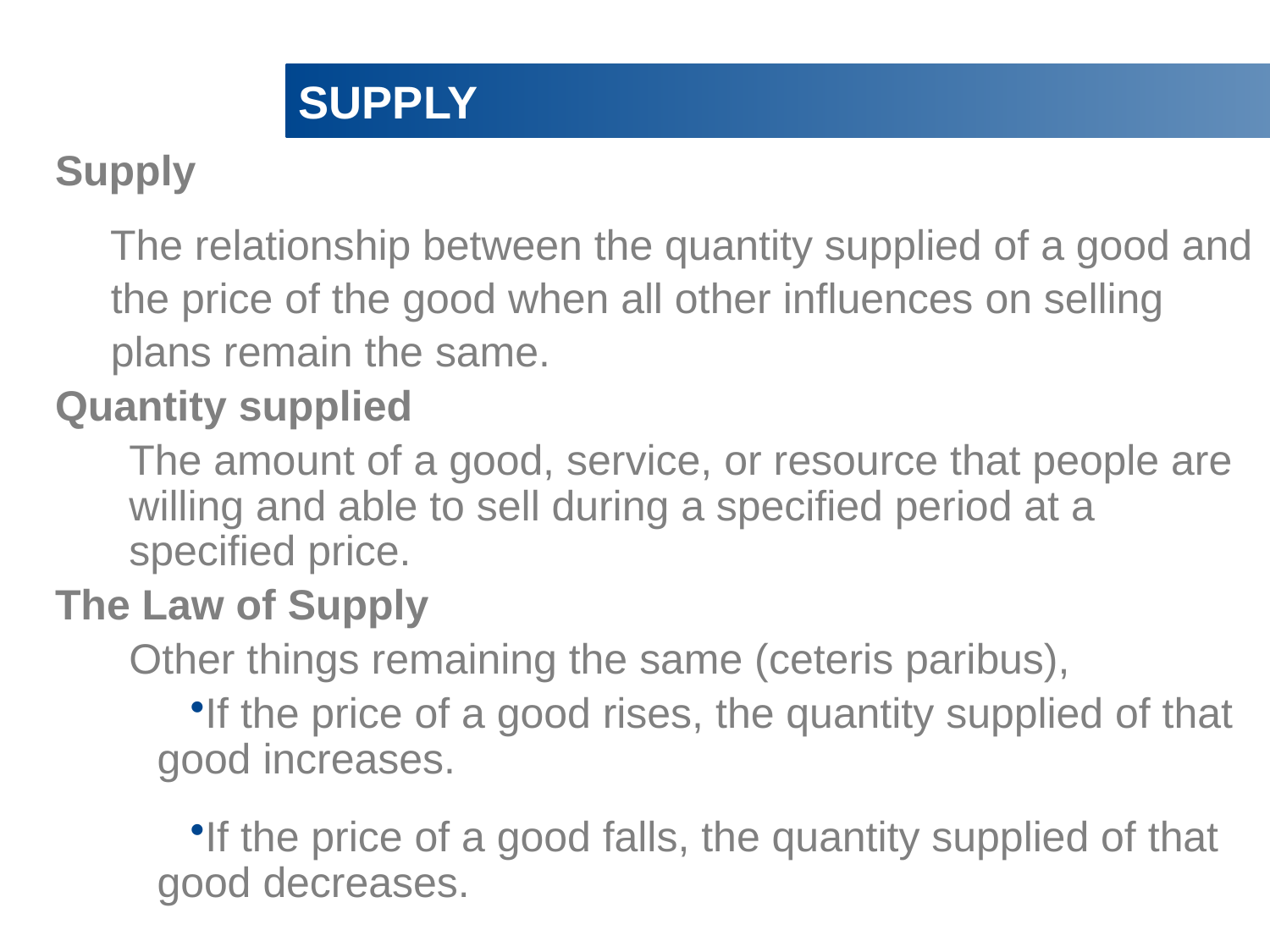

# SUPPLY
Supply
The relationship between the quantity supplied of a good and the price of the good when all other influences on selling plans remain the same.
Quantity supplied
	The amount of a good, service, or resource that people are willing and able to sell during a specified period at a specified price.
The Law of Supply
	Other things remaining the same (ceteris paribus),
If the price of a good rises, the quantity supplied of that good increases.
If the price of a good falls, the quantity supplied of that good decreases.